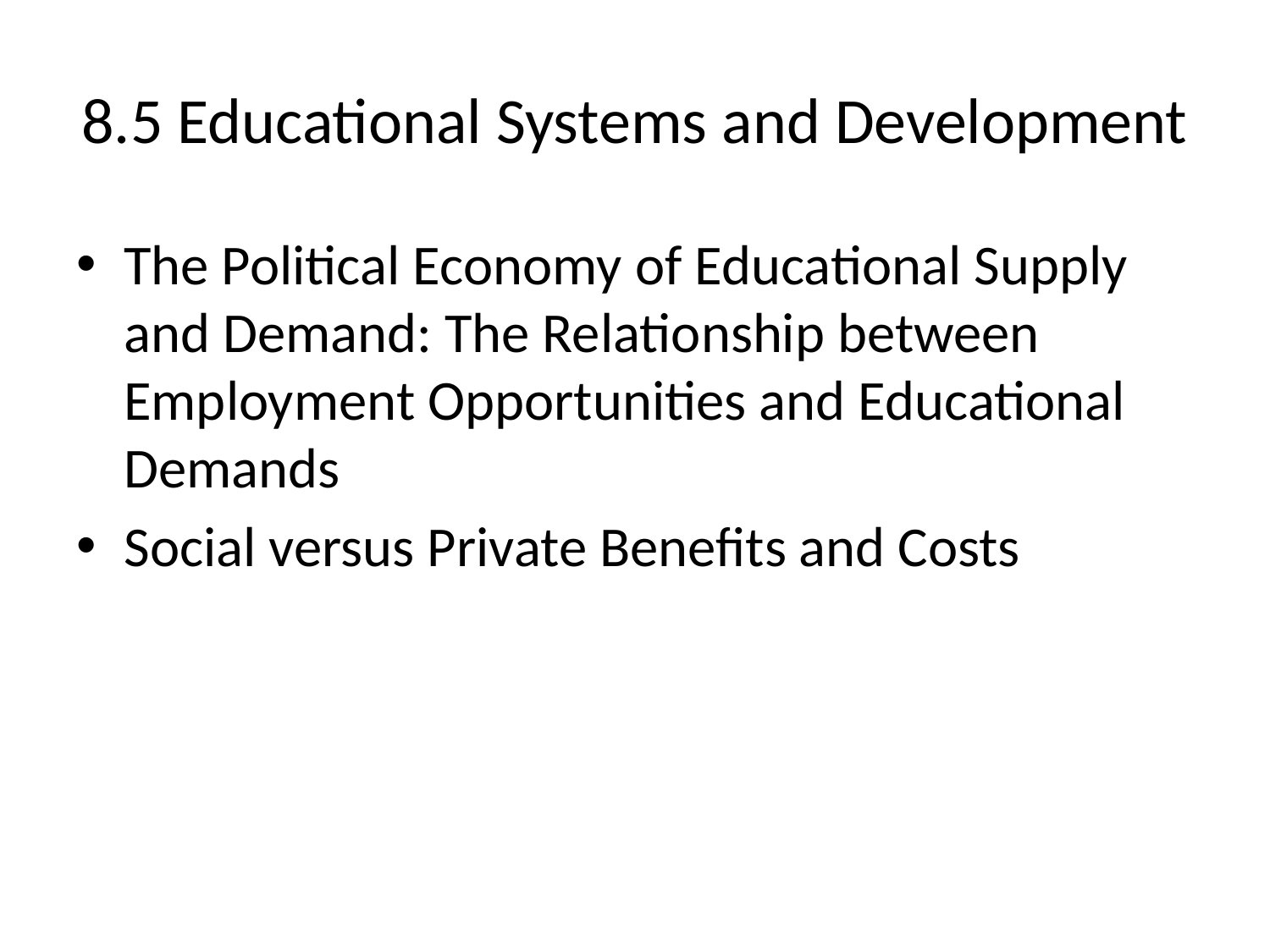

8.5 Educational Systems and Development
The Political Economy of Educational Supply and Demand: The Relationship between Employment Opportunities and Educational Demands
Social versus Private Benefits and Costs